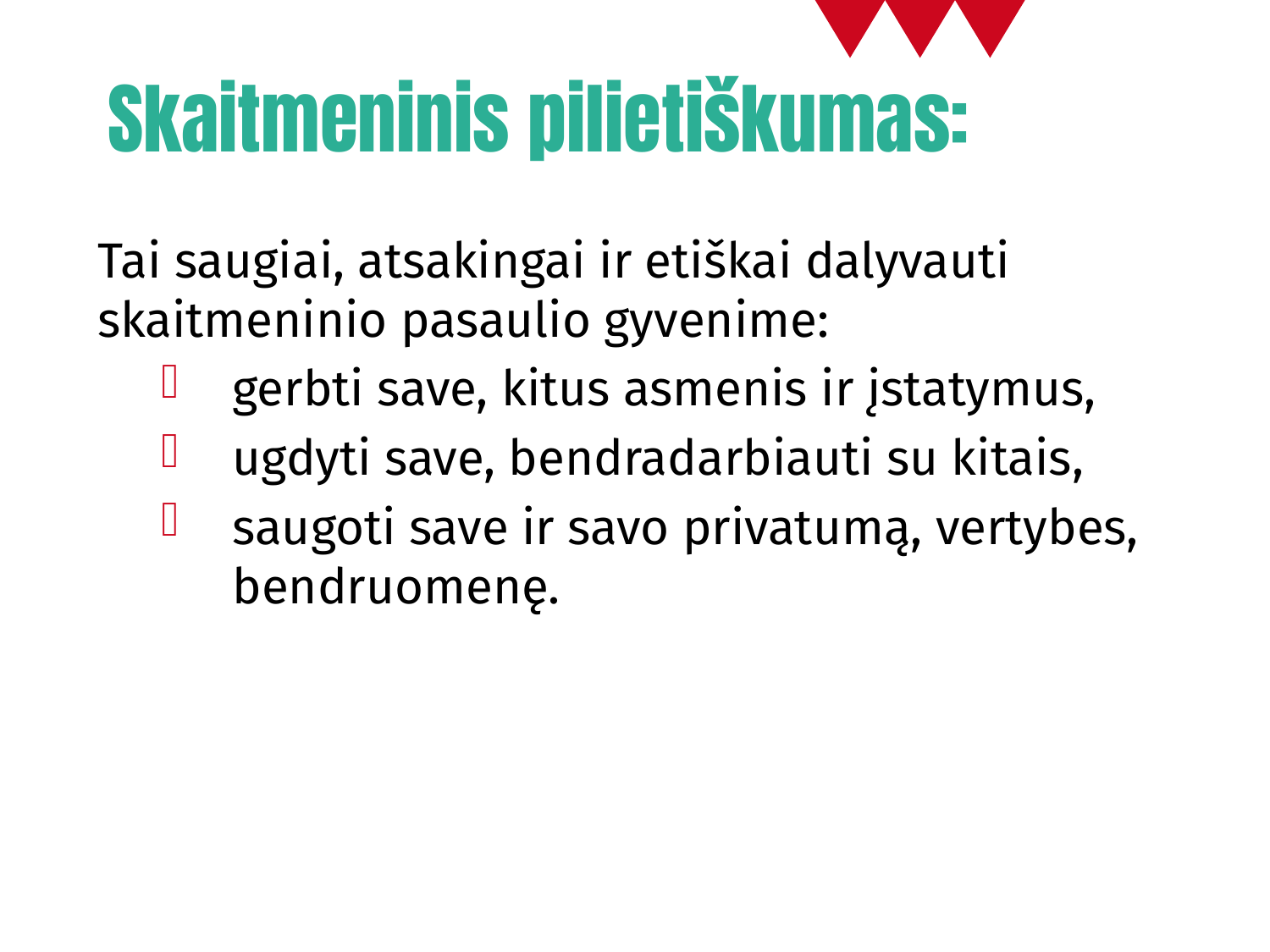

# Skaitmeninis pilietiškumas:
Tai saugiai, atsakingai ir etiškai dalyvauti skaitmeninio pasaulio gyvenime:
gerbti save, kitus asmenis ir įstatymus,
ugdyti save, bendradarbiauti su kitais,
saugoti save ir savo privatumą, vertybes, bendruomenę.